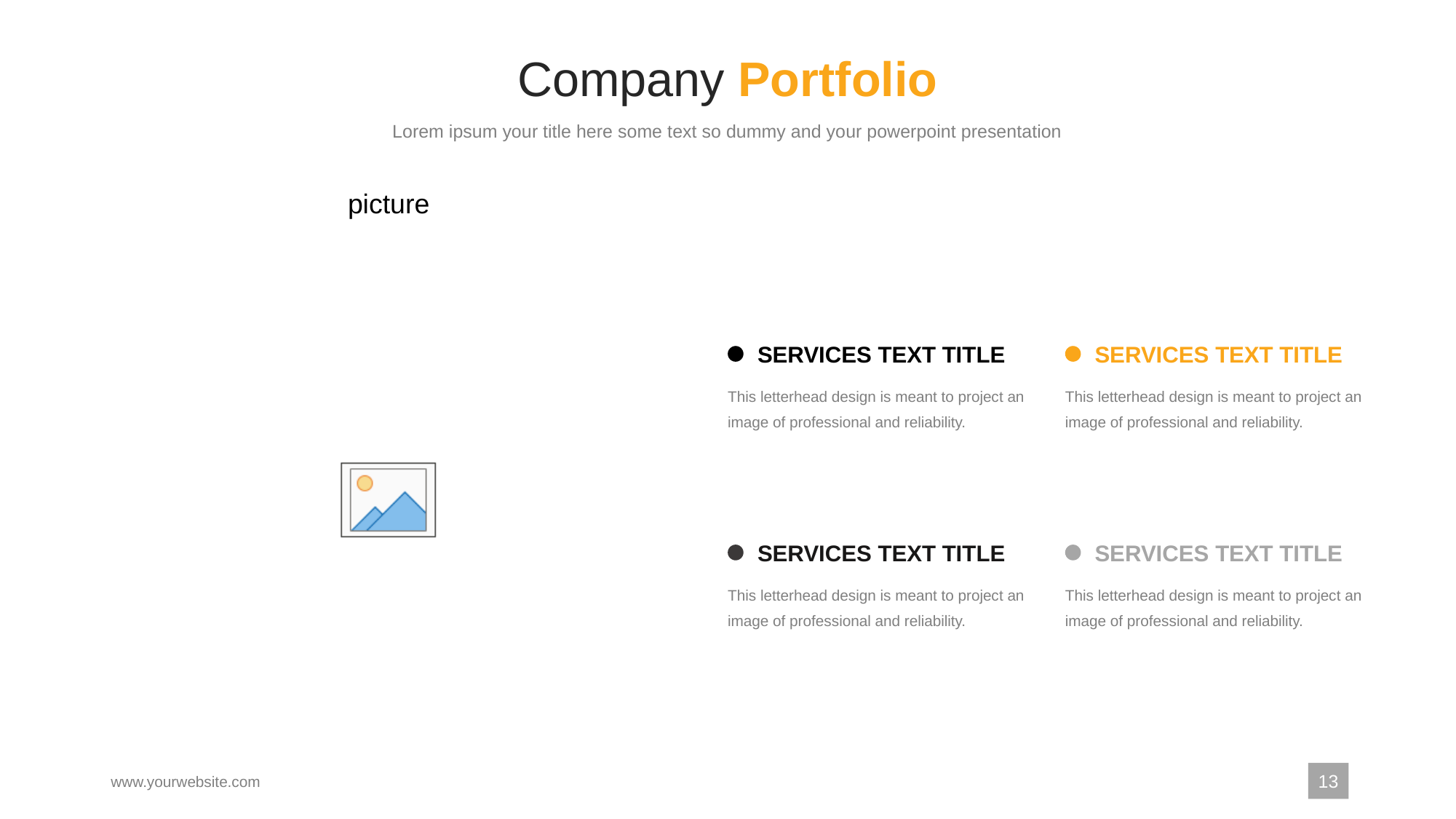

# Company Portfolio
Lorem ipsum your title here some text so dummy and your powerpoint presentation

SERVICES TEXT TITLE

This letterhead design is meant to project an image of professional and reliability.
SERVICES TEXT TITLE

This letterhead design is meant to project an image of professional and reliability.
SERVICES TEXT TITLE

This letterhead design is meant to project an image of professional and reliability.
SERVICES TEXT TITLE

This letterhead design is meant to project an image of professional and reliability.
13
www.yourwebsite.com